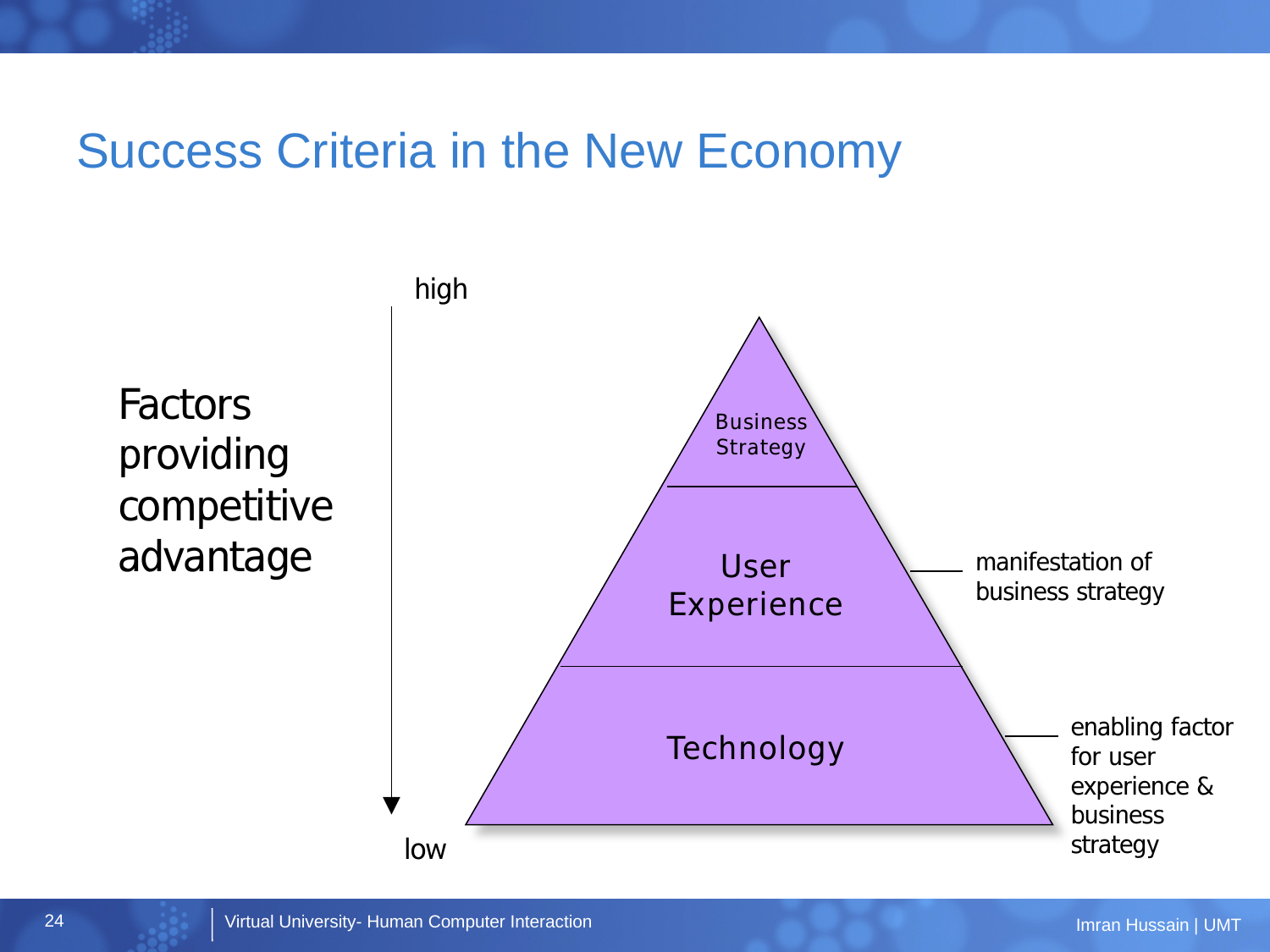

# Success Criteria in the New Economy
high

Factors providing competitive advantage
Business Strategy
User Experience
manifestation of business strategy
enabling factor for user experience & business strategy
Technology
low